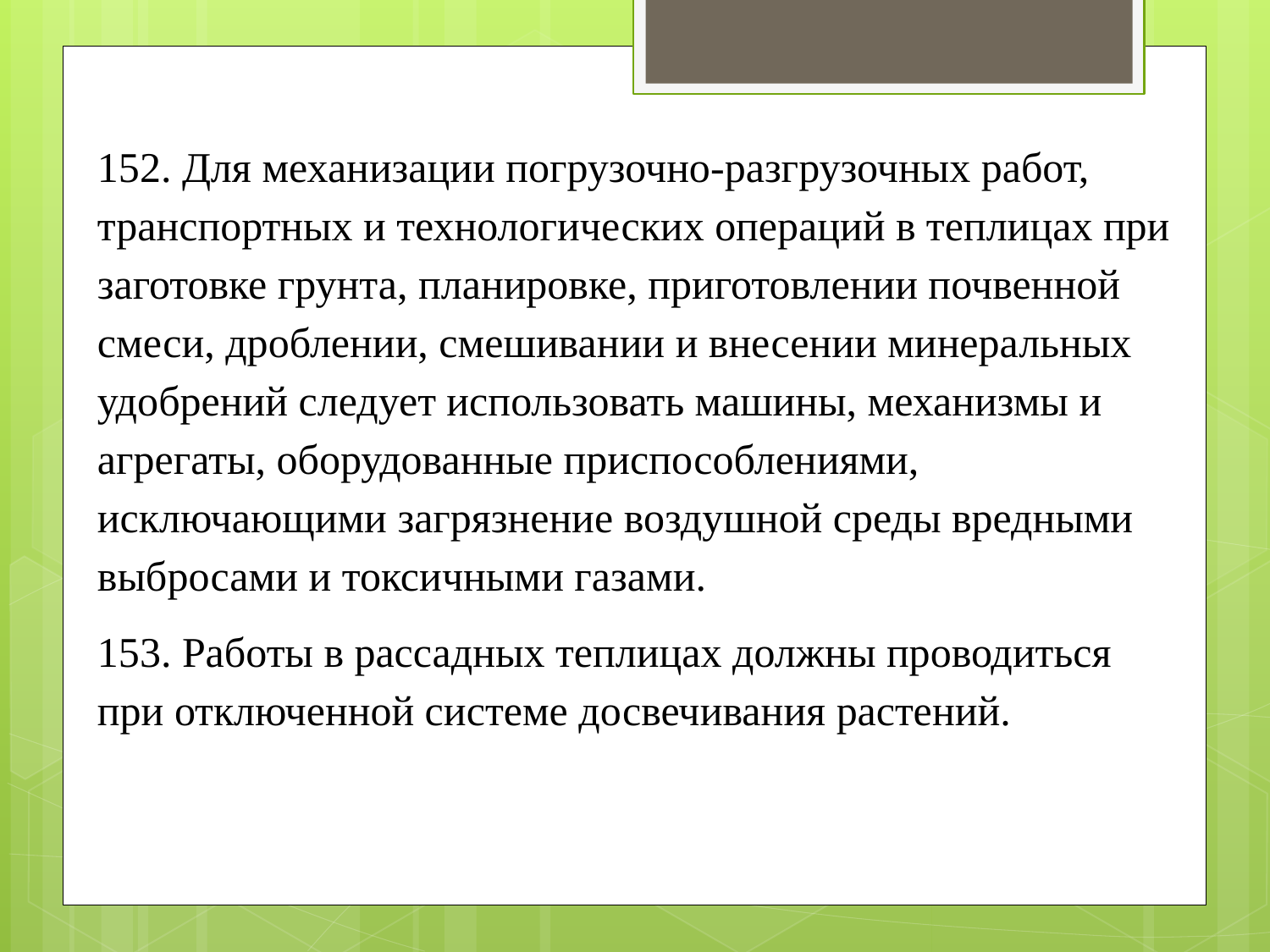

152. Для механизации погрузочно-разгрузочных работ, транспортных и технологических операций в теплицах при заготовке грунта, планировке, приготовлении почвенной смеси, дроблении, смешивании и внесении минеральных удобрений следует использовать машины, механизмы и агрегаты, оборудованные приспособлениями, исключающими загрязнение воздушной среды вредными выбросами и токсичными газами.
153. Работы в рассадных теплицах должны проводиться при отключенной системе досвечивания растений.